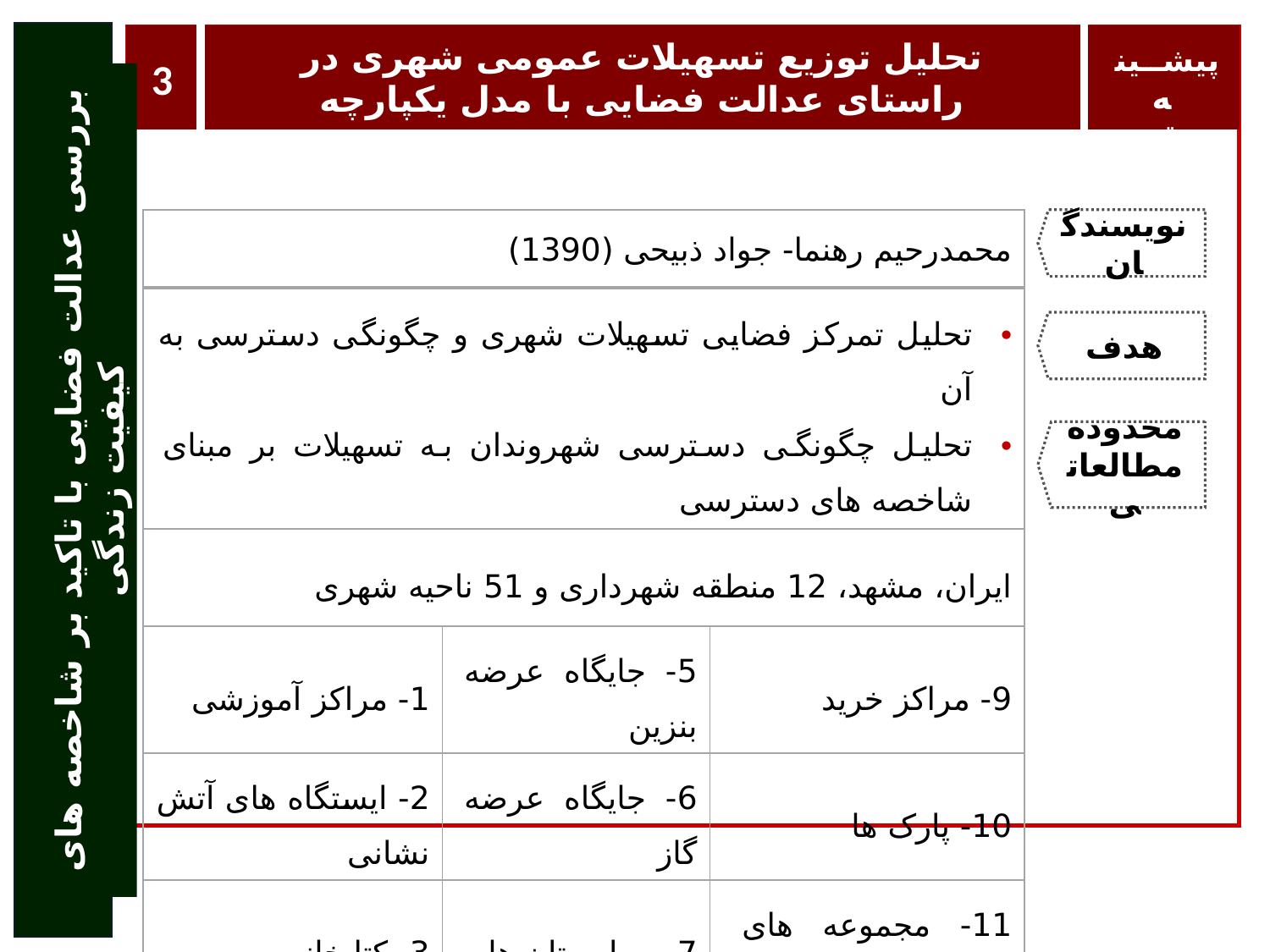

بررسی عدالت فضایی با تاکید بر شاخصه های کیفیت زندگی

تحلیل توزیع تسهیلات عمومی شهری در راستای عدالت فضایی با مدل یکپارچه دسترسی در مشهد
پیشــینه
تحقیق
3
| محمدرحیم رهنما- جواد ذبیحی (1390) |  |  |
| --- | --- | --- |
| تحلیل تمرکز فضایی تسهیلات شهری و چگونگی دسترسی به آن تحلیل چگونگی دسترسی شهروندان به تسهیلات بر مبنای شاخصه های دسترسی |  |  |
| ایران، مشهد، 12 منطقه شهرداری و 51 ناحیه شهری |  |  |
| 1- مراکز آموزشی | 5- جایگاه عرضه بنزین | 9- مراکز خرید |
| 2- ایستگاه های آتش نشانی | 6- جایگاه عرضه گاز | 10- پارک ها |
| 3- کتابخانه | 7- بیمارستان ها | 11- مجموعه های ورزشی |
| 4- کلانتری | 8- پایانه های مسافربری | 12- دفاترخدمات جامع پستی |
نویسندگان
هدف
محدوده مطالعاتی